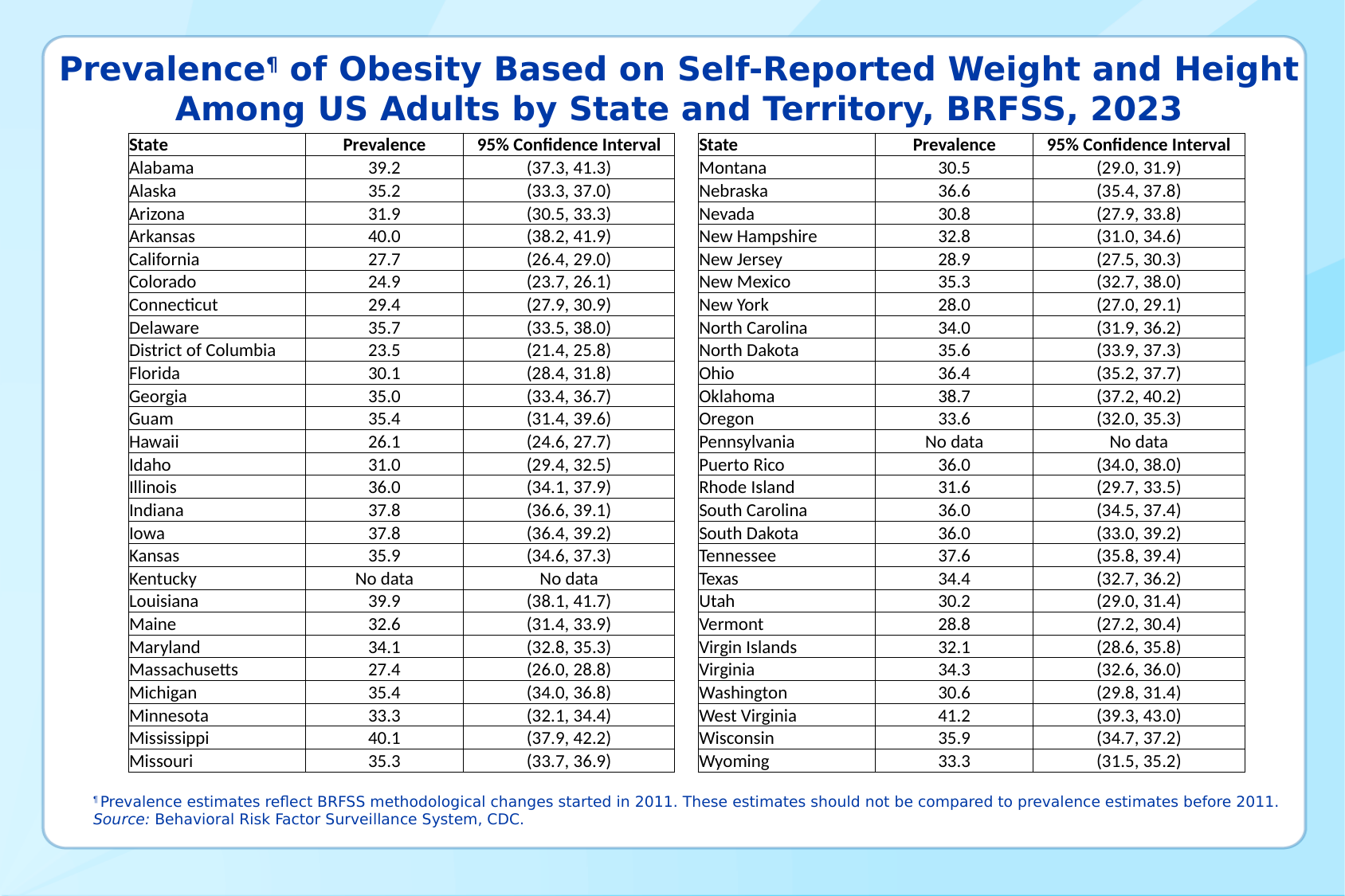

# Prevalence¶ of Obesity Based on Self-Reported Weight and Height Among US Adults by State and Territory, BRFSS, 2023
| State | Prevalence | 95% Confidence Interval |
| --- | --- | --- |
| Alabama | 39.2 | (37.3, 41.3) |
| Alaska | 35.2 | (33.3, 37.0) |
| Arizona | 31.9 | (30.5, 33.3) |
| Arkansas | 40.0 | (38.2, 41.9) |
| California | 27.7 | (26.4, 29.0) |
| Colorado | 24.9 | (23.7, 26.1) |
| Connecticut | 29.4 | (27.9, 30.9) |
| Delaware | 35.7 | (33.5, 38.0) |
| District of Columbia | 23.5 | (21.4, 25.8) |
| Florida | 30.1 | (28.4, 31.8) |
| Georgia | 35.0 | (33.4, 36.7) |
| Guam | 35.4 | (31.4, 39.6) |
| Hawaii | 26.1 | (24.6, 27.7) |
| Idaho | 31.0 | (29.4, 32.5) |
| Illinois | 36.0 | (34.1, 37.9) |
| Indiana | 37.8 | (36.6, 39.1) |
| Iowa | 37.8 | (36.4, 39.2) |
| Kansas | 35.9 | (34.6, 37.3) |
| Kentucky | No data | No data |
| Louisiana | 39.9 | (38.1, 41.7) |
| Maine | 32.6 | (31.4, 33.9) |
| Maryland | 34.1 | (32.8, 35.3) |
| Massachusetts | 27.4 | (26.0, 28.8) |
| Michigan | 35.4 | (34.0, 36.8) |
| Minnesota | 33.3 | (32.1, 34.4) |
| Mississippi | 40.1 | (37.9, 42.2) |
| Missouri | 35.3 | (33.7, 36.9) |
| State | Prevalence | 95% Confidence Interval |
| --- | --- | --- |
| Montana | 30.5 | (29.0, 31.9) |
| Nebraska | 36.6 | (35.4, 37.8) |
| Nevada | 30.8 | (27.9, 33.8) |
| New Hampshire | 32.8 | (31.0, 34.6) |
| New Jersey | 28.9 | (27.5, 30.3) |
| New Mexico | 35.3 | (32.7, 38.0) |
| New York | 28.0 | (27.0, 29.1) |
| North Carolina | 34.0 | (31.9, 36.2) |
| North Dakota | 35.6 | (33.9, 37.3) |
| Ohio | 36.4 | (35.2, 37.7) |
| Oklahoma | 38.7 | (37.2, 40.2) |
| Oregon | 33.6 | (32.0, 35.3) |
| Pennsylvania | No data | No data |
| Puerto Rico | 36.0 | (34.0, 38.0) |
| Rhode Island | 31.6 | (29.7, 33.5) |
| South Carolina | 36.0 | (34.5, 37.4) |
| South Dakota | 36.0 | (33.0, 39.2) |
| Tennessee | 37.6 | (35.8, 39.4) |
| Texas | 34.4 | (32.7, 36.2) |
| Utah | 30.2 | (29.0, 31.4) |
| Vermont | 28.8 | (27.2, 30.4) |
| Virgin Islands | 32.1 | (28.6, 35.8) |
| Virginia | 34.3 | (32.6, 36.0) |
| Washington | 30.6 | (29.8, 31.4) |
| West Virginia | 41.2 | (39.3, 43.0) |
| Wisconsin | 35.9 | (34.7, 37.2) |
| Wyoming | 33.3 | (31.5, 35.2) |
¶ Prevalence estimates reflect BRFSS methodological changes started in 2011. These estimates should not be compared to prevalence estimates before 2011. Source: Behavioral Risk Factor Surveillance System, CDC.